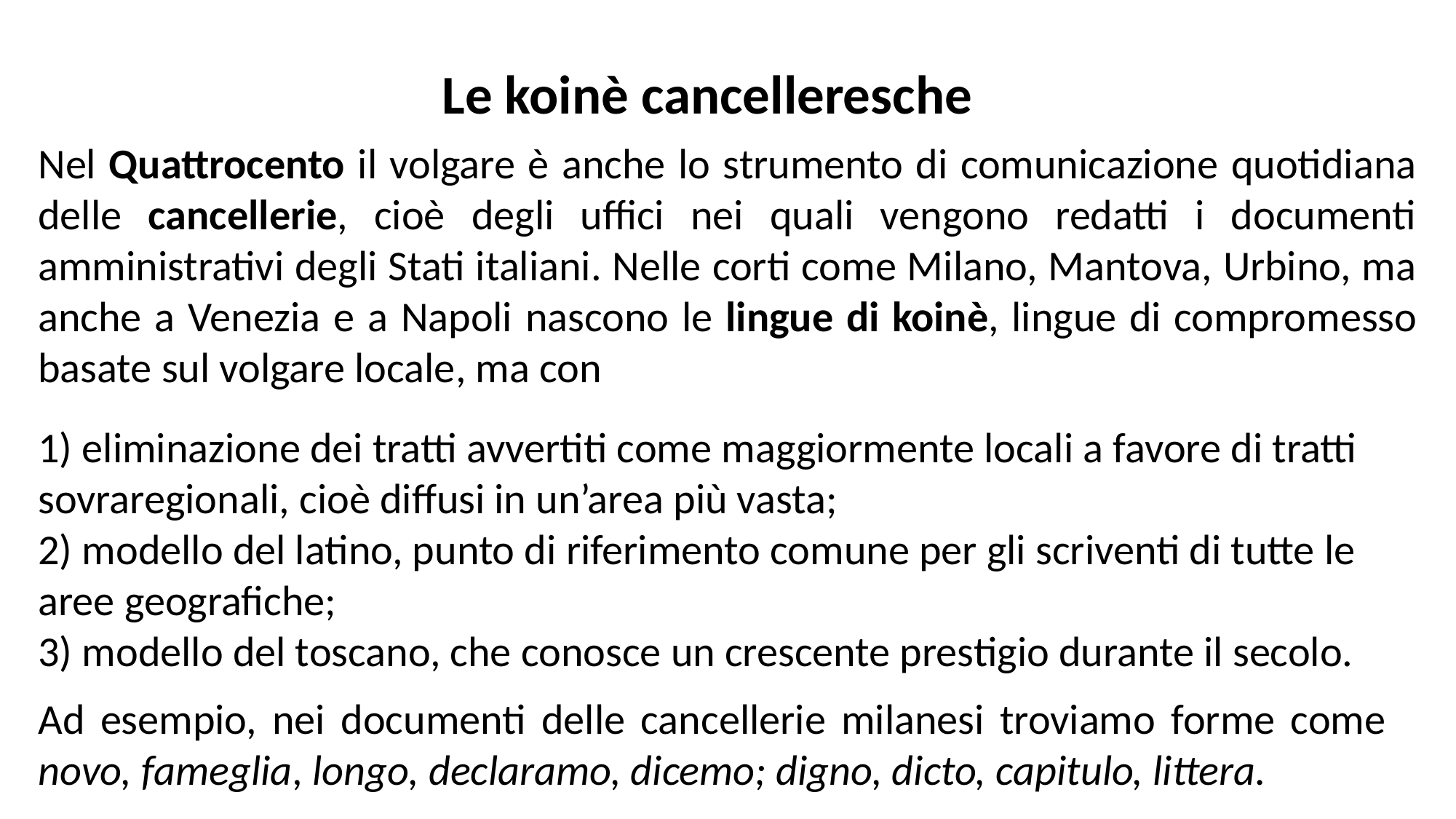

Le koinè cancelleresche
Nel Quattrocento il volgare è anche lo strumento di comunicazione quotidiana delle cancellerie, cioè degli uffici nei quali vengono redatti i documenti amministrativi degli Stati italiani. Nelle corti come Milano, Mantova, Urbino, ma anche a Venezia e a Napoli nascono le lingue di koinè, lingue di compromesso basate sul volgare locale, ma con

1) eliminazione dei tratti avvertiti come maggiormente locali a favore di tratti sovraregionali, cioè diffusi in un’area più vasta;
2) modello del latino, punto di riferimento comune per gli scriventi di tutte le aree geografiche;
3) modello del toscano, che conosce un crescente prestigio durante il secolo.
Ad esempio, nei documenti delle cancellerie milanesi troviamo forme come novo, fameglia, longo, declaramo, dicemo; digno, dicto, capitulo, littera.